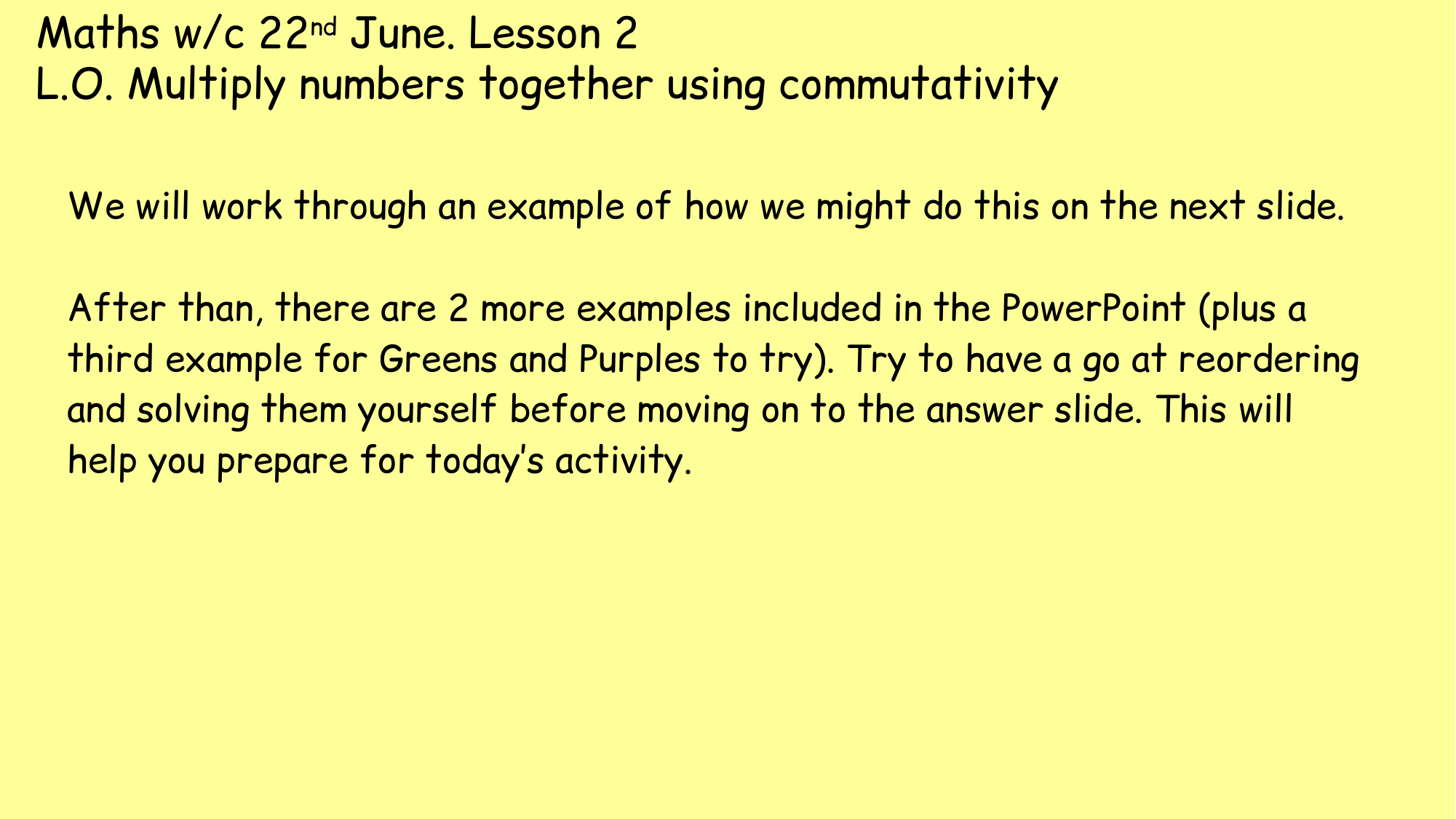

Maths w/c 22nd June. Lesson 2
L.O. Multiply numbers together using commutativity
| We will work through an example of how we might do this on the next slide. After than, there are 2 more examples included in the PowerPoint (plus a third example for Greens and Purples to try). Try to have a go at reordering and solving them yourself before moving on to the answer slide. This will help you prepare for today’s activity. |
| --- |